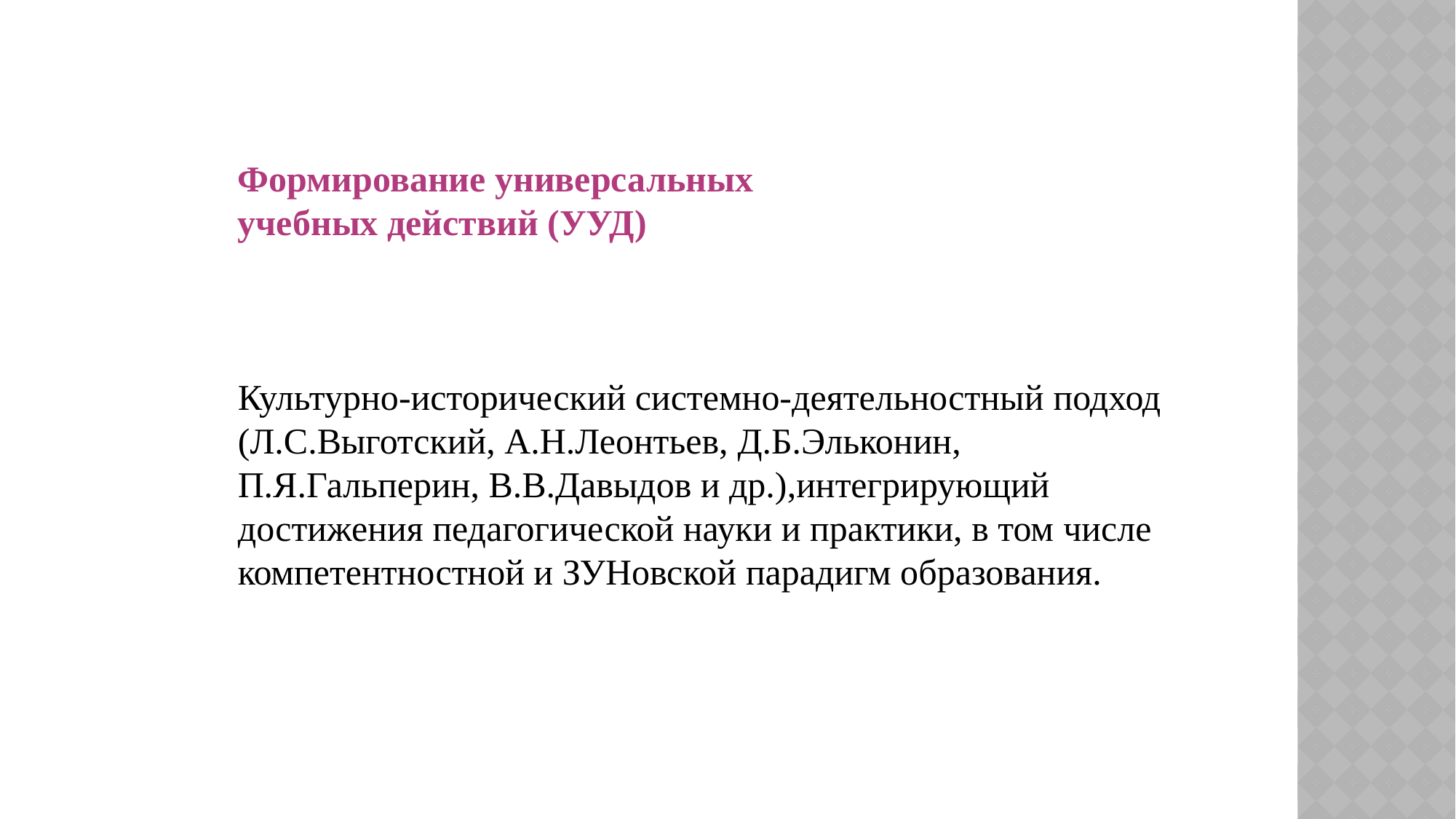

Формирование универсальных
учебных действий (УУД)

Культурно-исторический системно-деятельностный подход (Л.С.Выготский, А.Н.Леонтьев, Д.Б.Эльконин, П.Я.Гальперин, В.В.Давыдов и др.),интегрирующий достижения педагогической науки и практики, в том числе компетентностной и ЗУНовской парадигм образования.
#